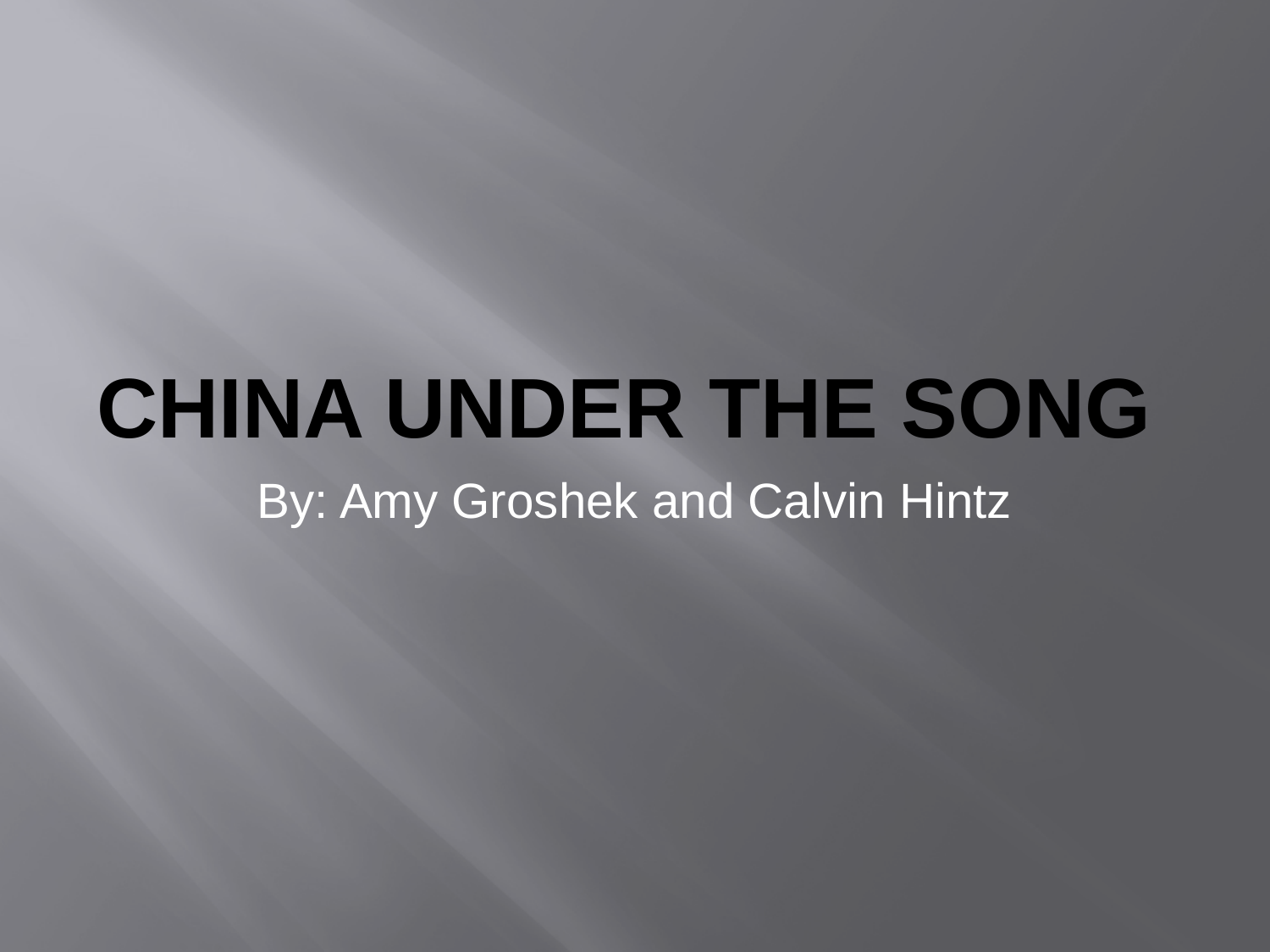

# China Under the Song
By: Amy Groshek and Calvin Hintz